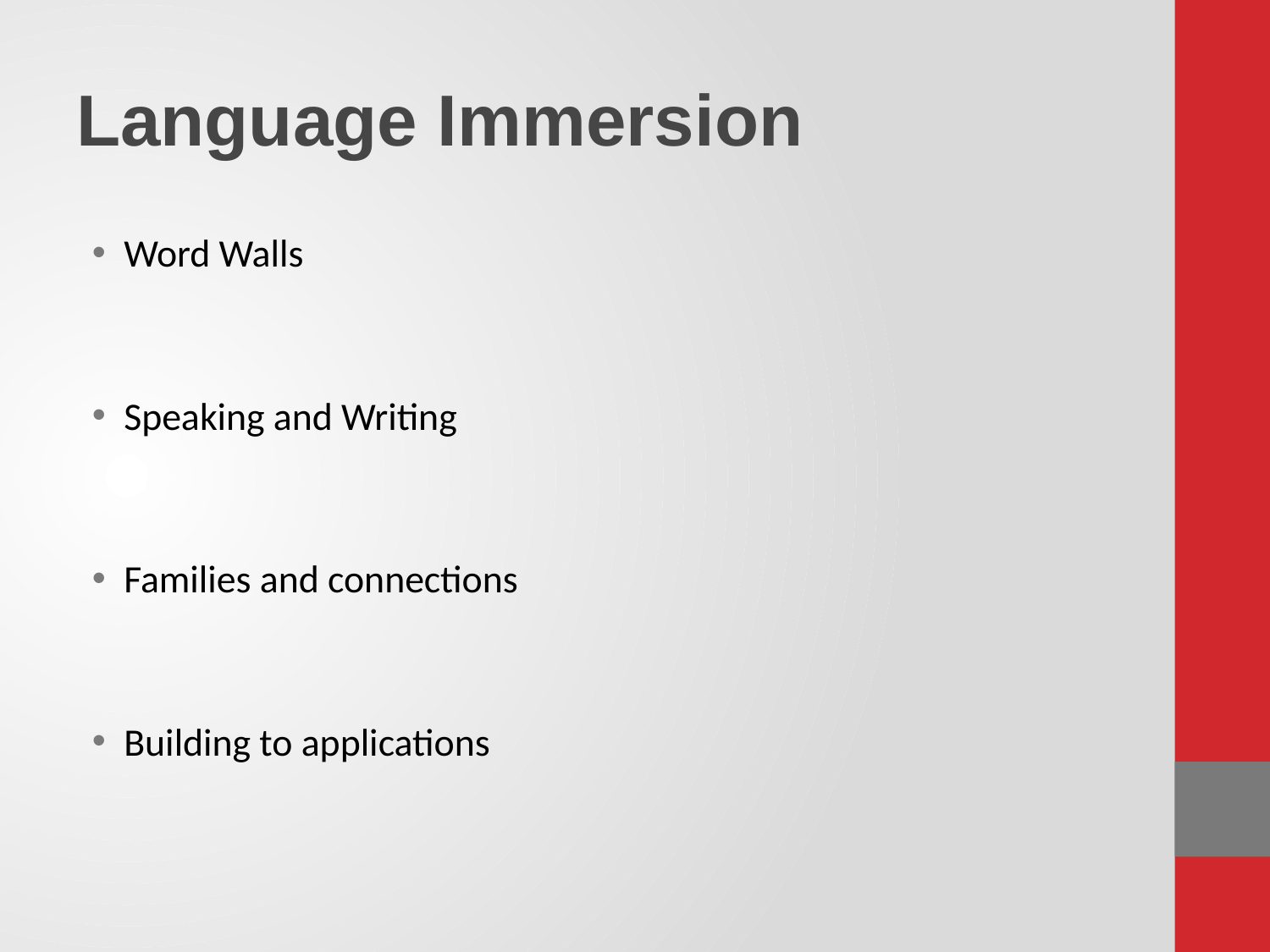

# Language Immersion
Word Walls

Speaking and Writing

Families and connections

Building to applications